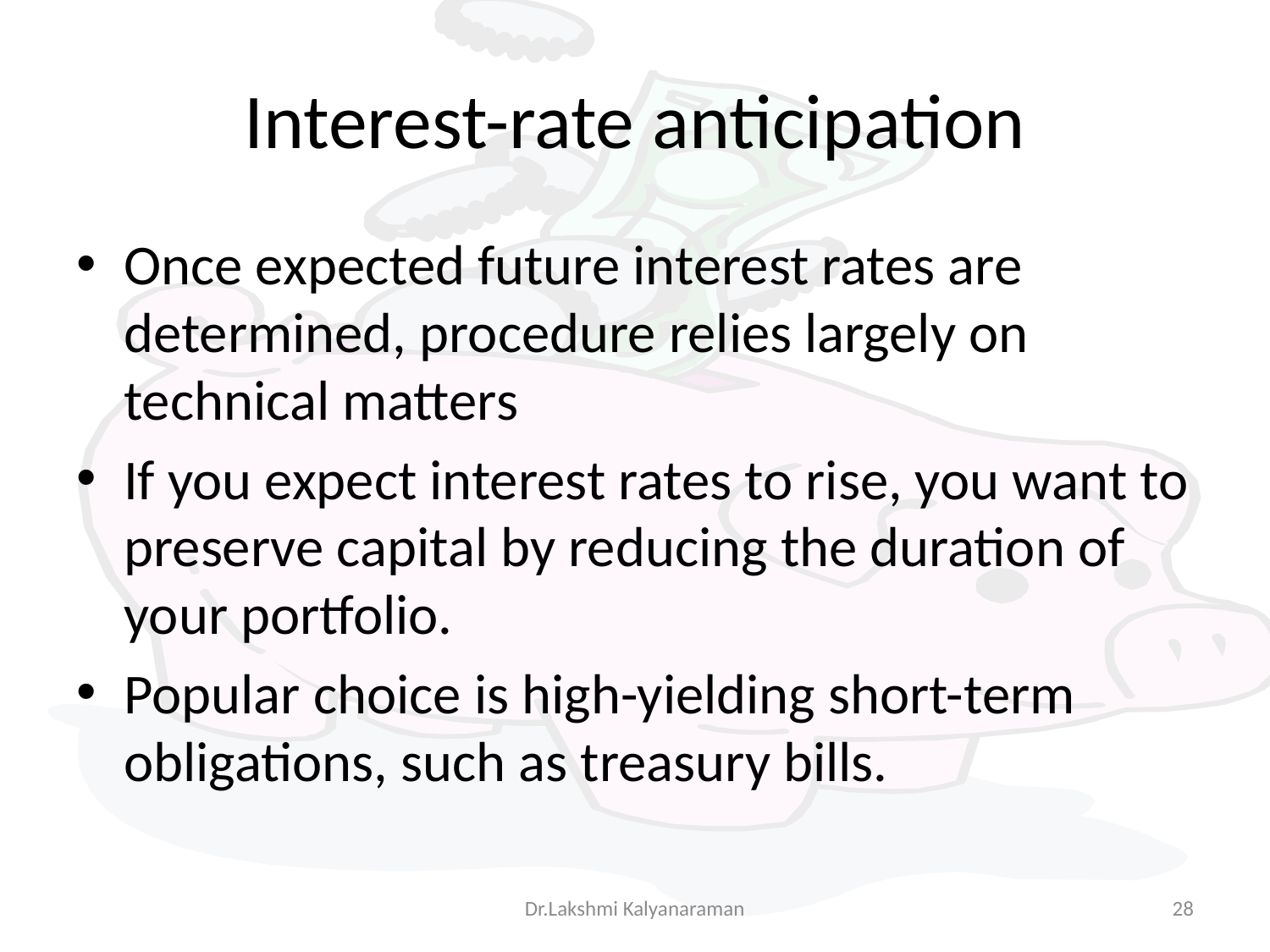

# Interest-rate anticipation
Once expected future interest rates are determined, procedure relies largely on technical matters
If you expect interest rates to rise, you want to preserve capital by reducing the duration of your portfolio.
Popular choice is high-yielding short-term obligations, such as treasury bills.
Dr.Lakshmi Kalyanaraman
28